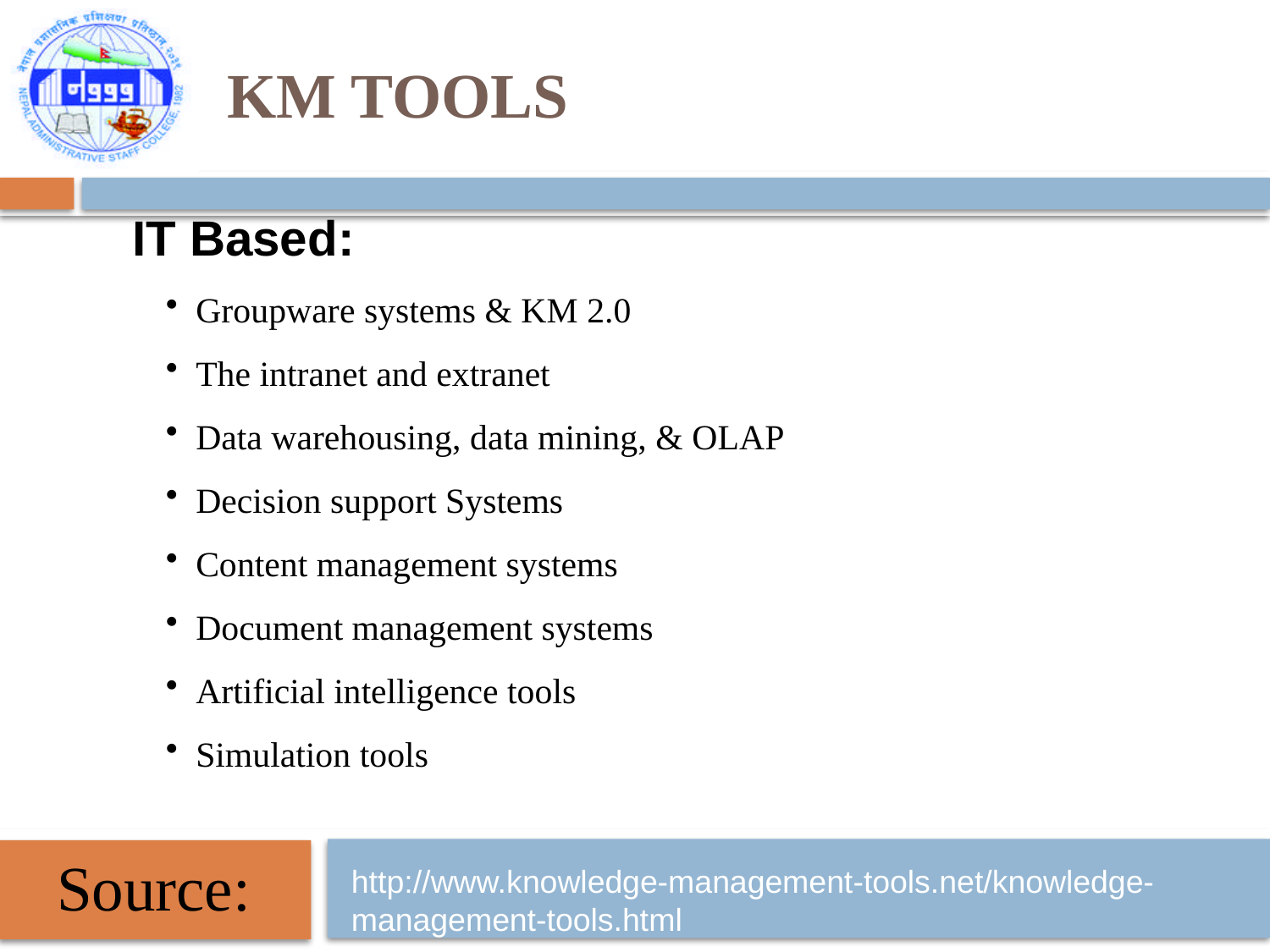

# KM Tools

IT Based:
Groupware systems & KM 2.0
The intranet and extranet
Data warehousing, data mining, & OLAP
Decision support Systems
Content management systems
Document management systems
Artificial intelligence tools
Simulation tools

Source:

http://www.knowledge-management-tools.net/knowledge-management-tools.html